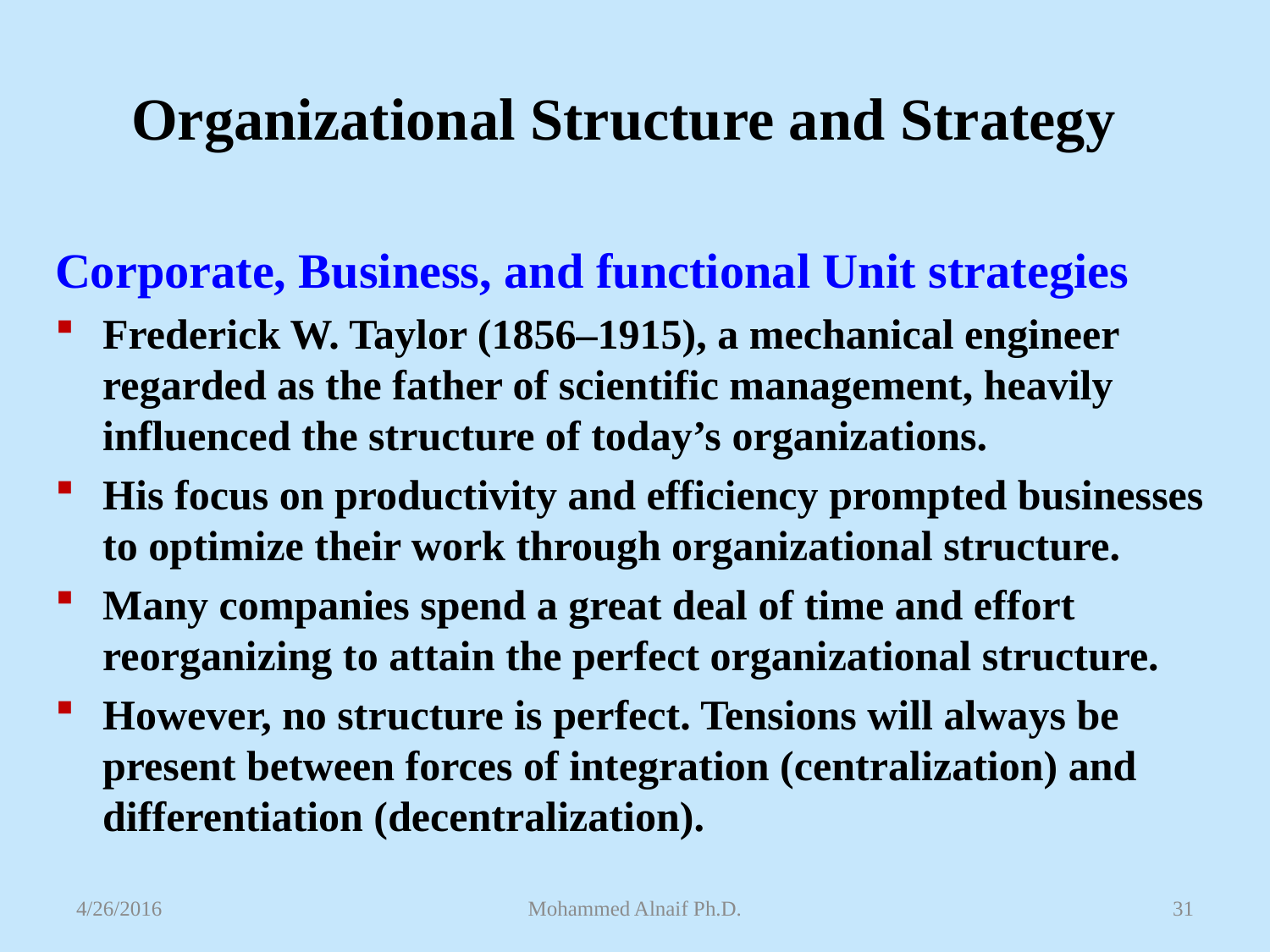

# Organizational Structure and Strategy
Corporate, Business, and functional Unit strategies
Frederick W. Taylor (1856–1915), a mechanical engineer regarded as the father of scientific management, heavily influenced the structure of today’s organizations.
His focus on productivity and efficiency prompted businesses to optimize their work through organizational structure.
Many companies spend a great deal of time and effort reorganizing to attain the perfect organizational structure.
However, no structure is perfect. Tensions will always be present between forces of integration (centralization) and differentiation (decentralization).
4/26/2016
Mohammed Alnaif Ph.D.
31